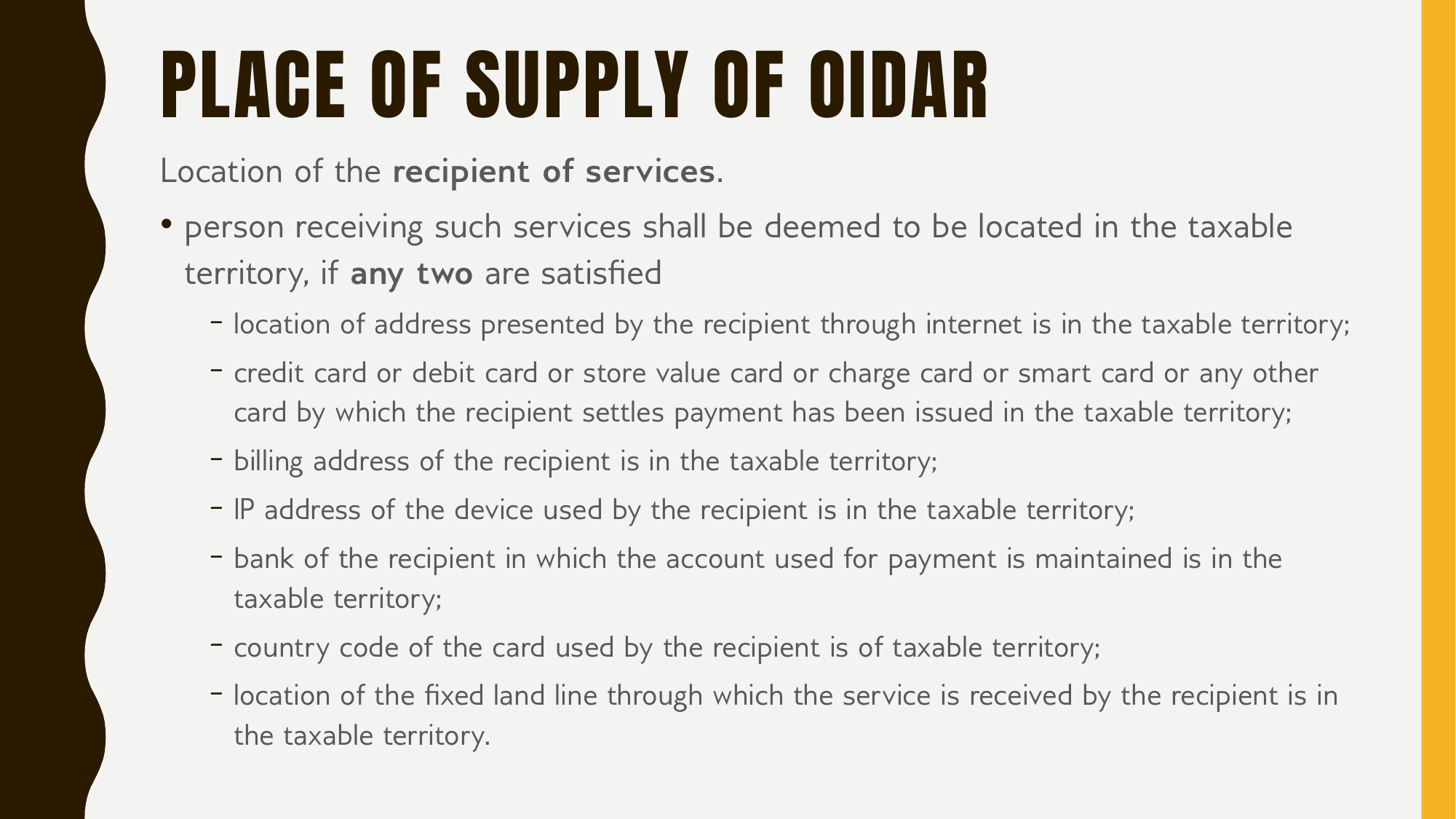

# Place of supply of OIDAR
Location of the recipient of services.
person receiving such services shall be deemed to be located in the taxable territory, if any two are satisfied
location of address presented by the recipient through internet is in the taxable territory;
credit card or debit card or store value card or charge card or smart card or any other card by which the recipient settles payment has been issued in the taxable territory;
billing address of the recipient is in the taxable territory;
IP address of the device used by the recipient is in the taxable territory;
bank of the recipient in which the account used for payment is maintained is in the taxable territory;
country code of the card used by the recipient is of taxable territory;
location of the fixed land line through which the service is received by the recipient is in the taxable territory.